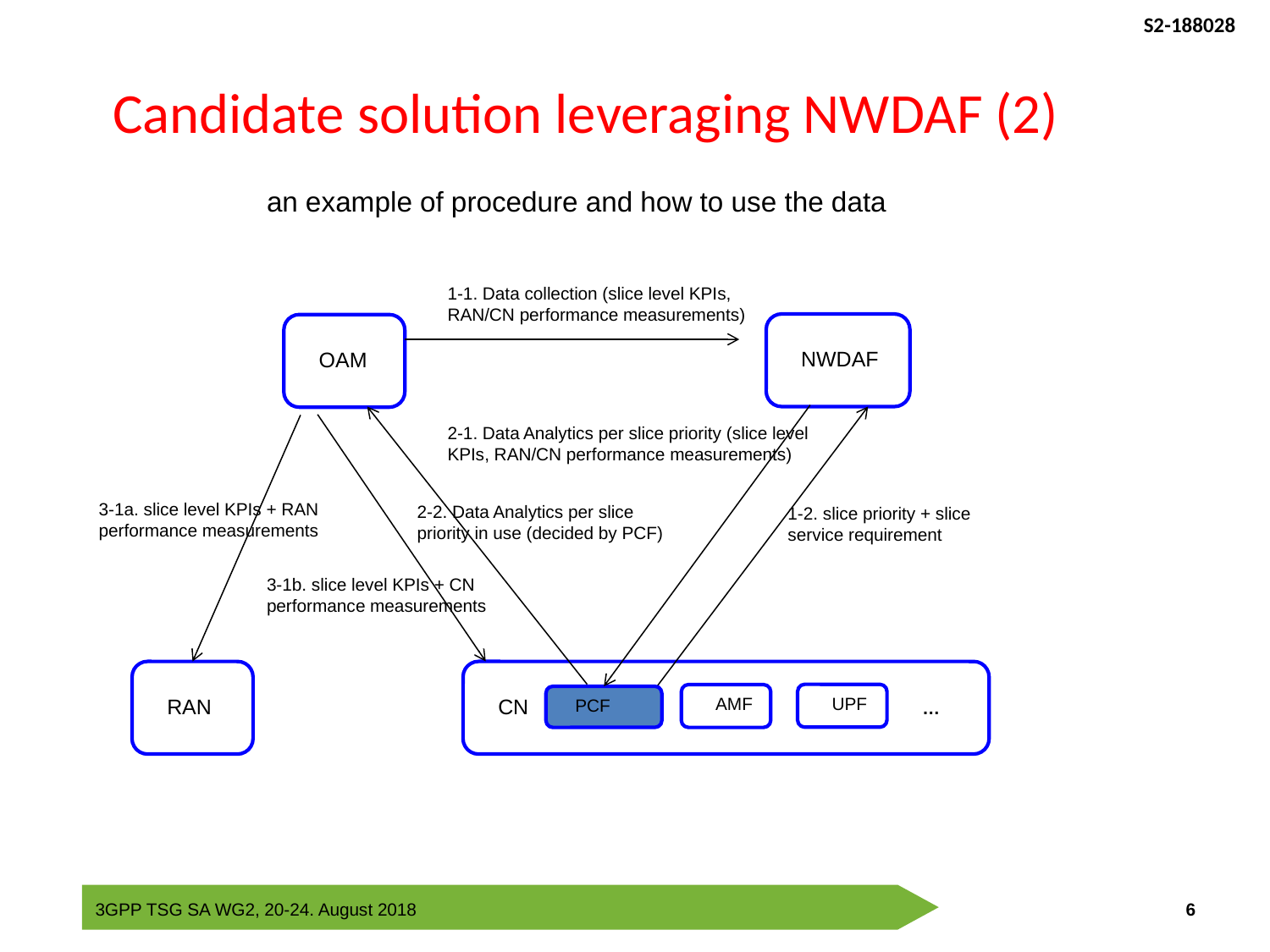

# Candidate solution leveraging NWDAF (2)
an example of procedure and how to use the data
1-1. Data collection (slice level KPIs, RAN/CN performance measurements)

   NWDAF

   OAM
2-1. Data Analytics per slice priority (slice level KPIs, RAN/CN performance measurements)
3-1a. slice level KPIs + RAN performance measurements
2-2. Data Analytics per slice priority in use (decided by PCF)
1-2. slice priority + slice service requirement
3-1b. slice level KPIs + CN performance measurements

   RAN

   CN
    UPF
    AMF
   PCF
…